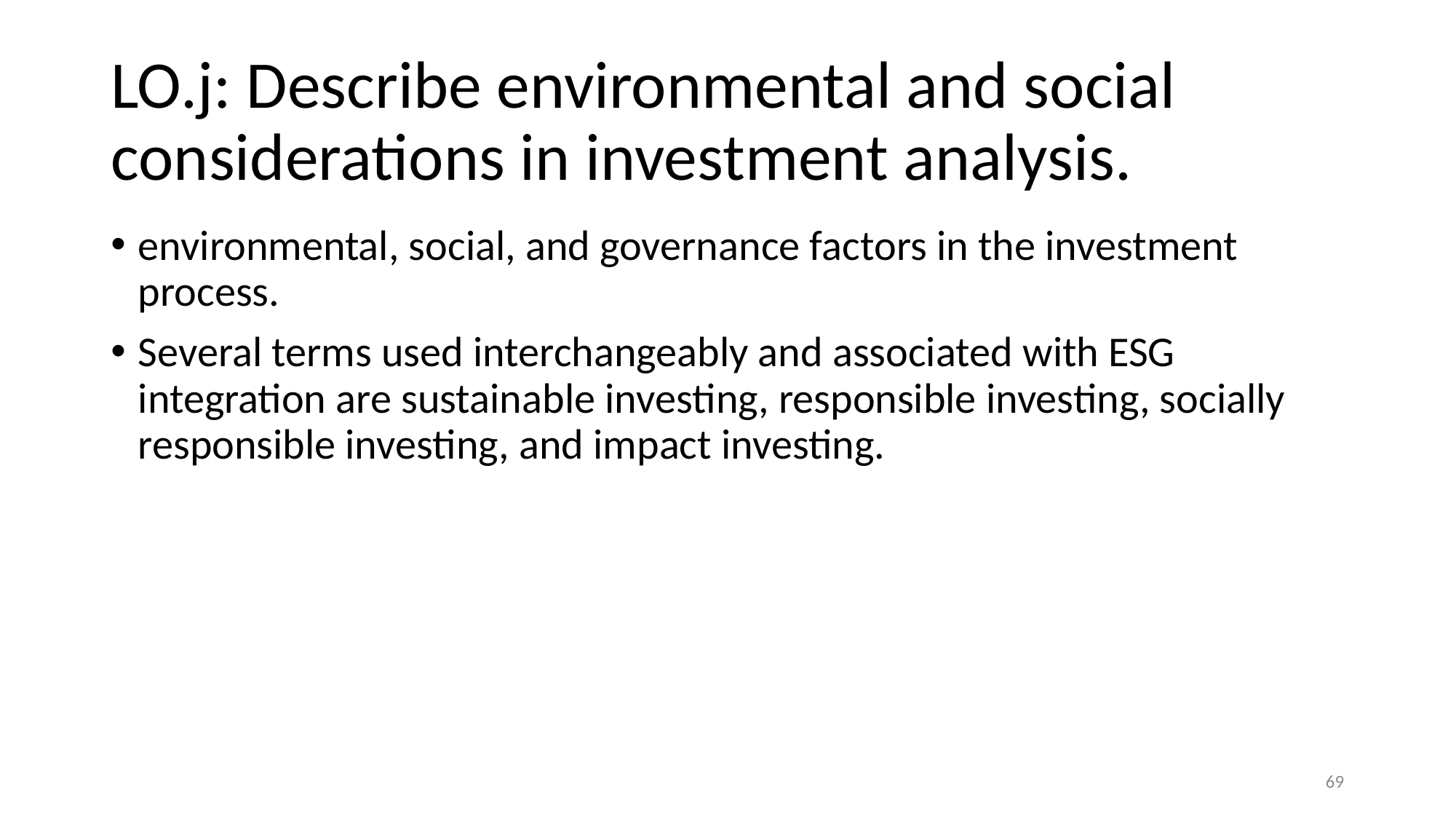

# LO.j: Describe environmental and social considerations in investment analysis.
environmental, social, and governance factors in the investment process.
Several terms used interchangeably and associated with ESG
integration are sustainable investing, responsible investing, socially responsible investing, and impact investing.
69